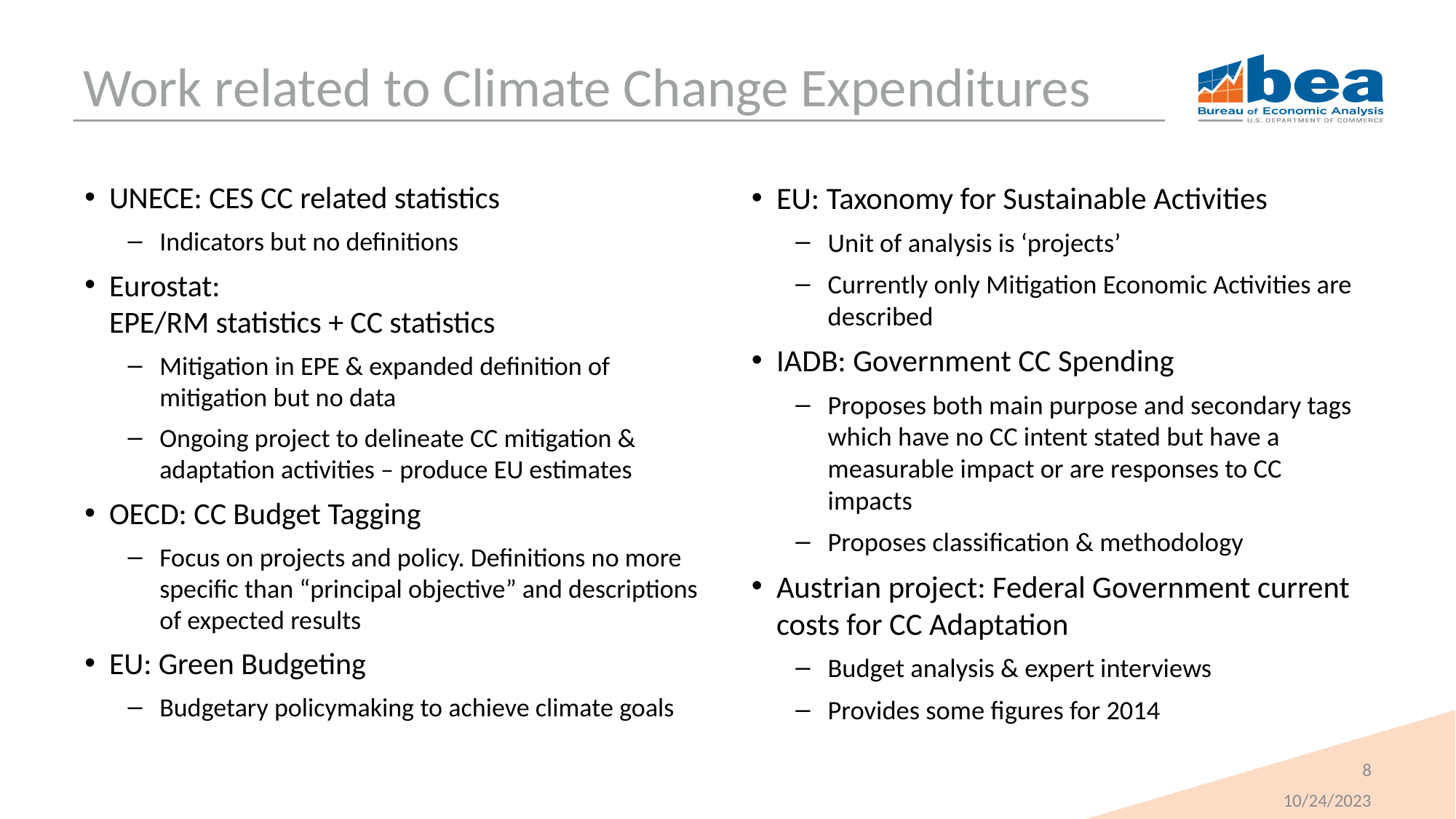

# Work related to Climate Change Expenditures
UNECE: CES CC related statistics
Indicators but no definitions
Eurostat:
EPE/RM statistics + CC statistics
Mitigation in EPE & expanded definition of mitigation but no data
Ongoing project to delineate CC mitigation & adaptation activities – produce EU estimates
OECD: CC Budget Tagging
Focus on projects and policy. Definitions no more specific than “principal objective” and descriptions of expected results
EU: Green Budgeting
Budgetary policymaking to achieve climate goals
EU: Taxonomy for Sustainable Activities
Unit of analysis is ‘projects’
Currently only Mitigation Economic Activities are described
IADB: Government CC Spending
Proposes both main purpose and secondary tags which have no CC intent stated but have a measurable impact or are responses to CC impacts
Proposes classification & methodology
Austrian project: Federal Government current costs for CC Adaptation
Budget analysis & expert interviews
Provides some figures for 2014
8
10/24/2023